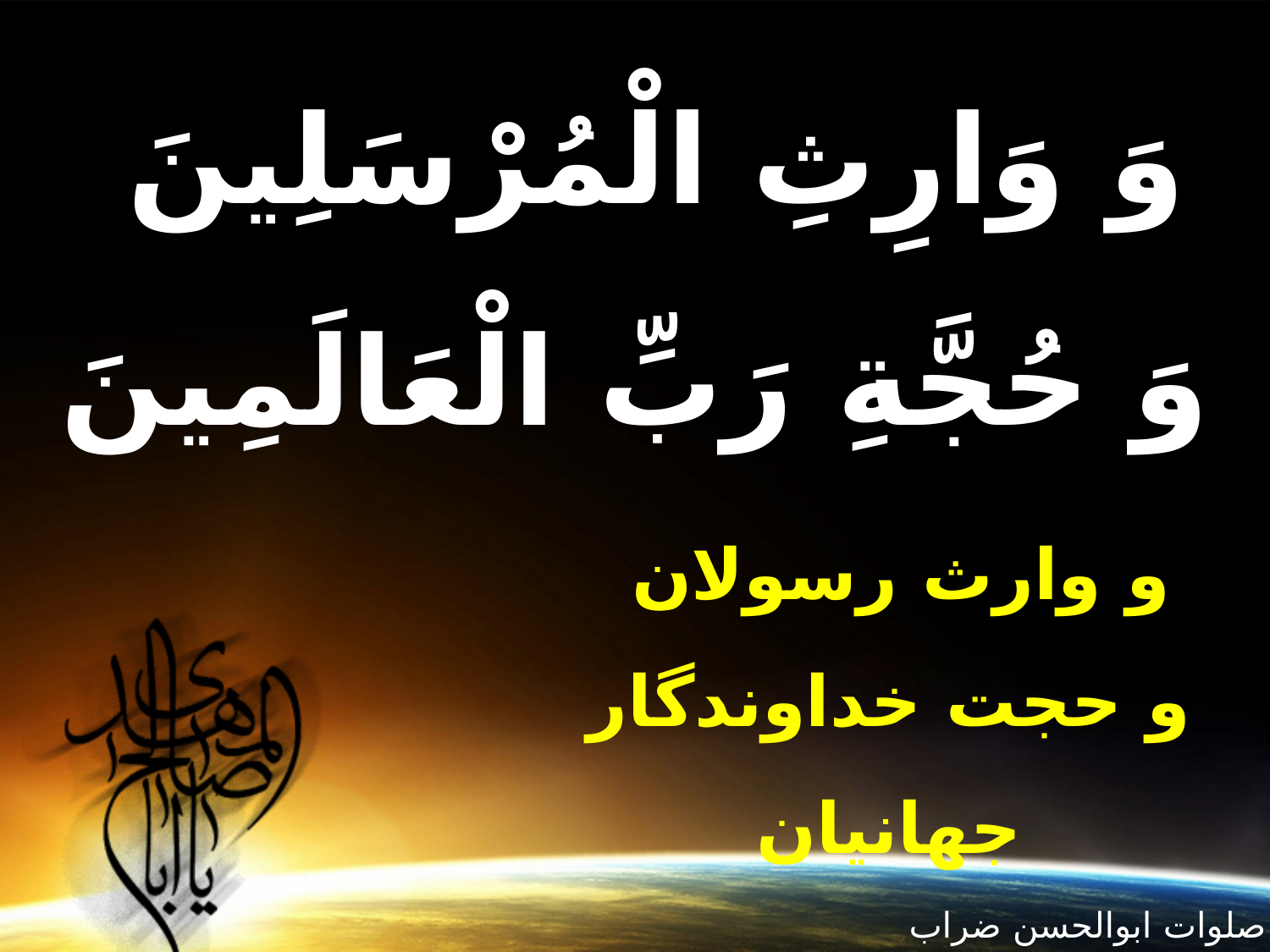

وَ وَارِثِ الْمُرْسَلِينَ
وَ حُجَّةِ رَبِّ الْعَالَمِينَ‏
و وارث رسولان
و حجت خداوندگار جهانيان